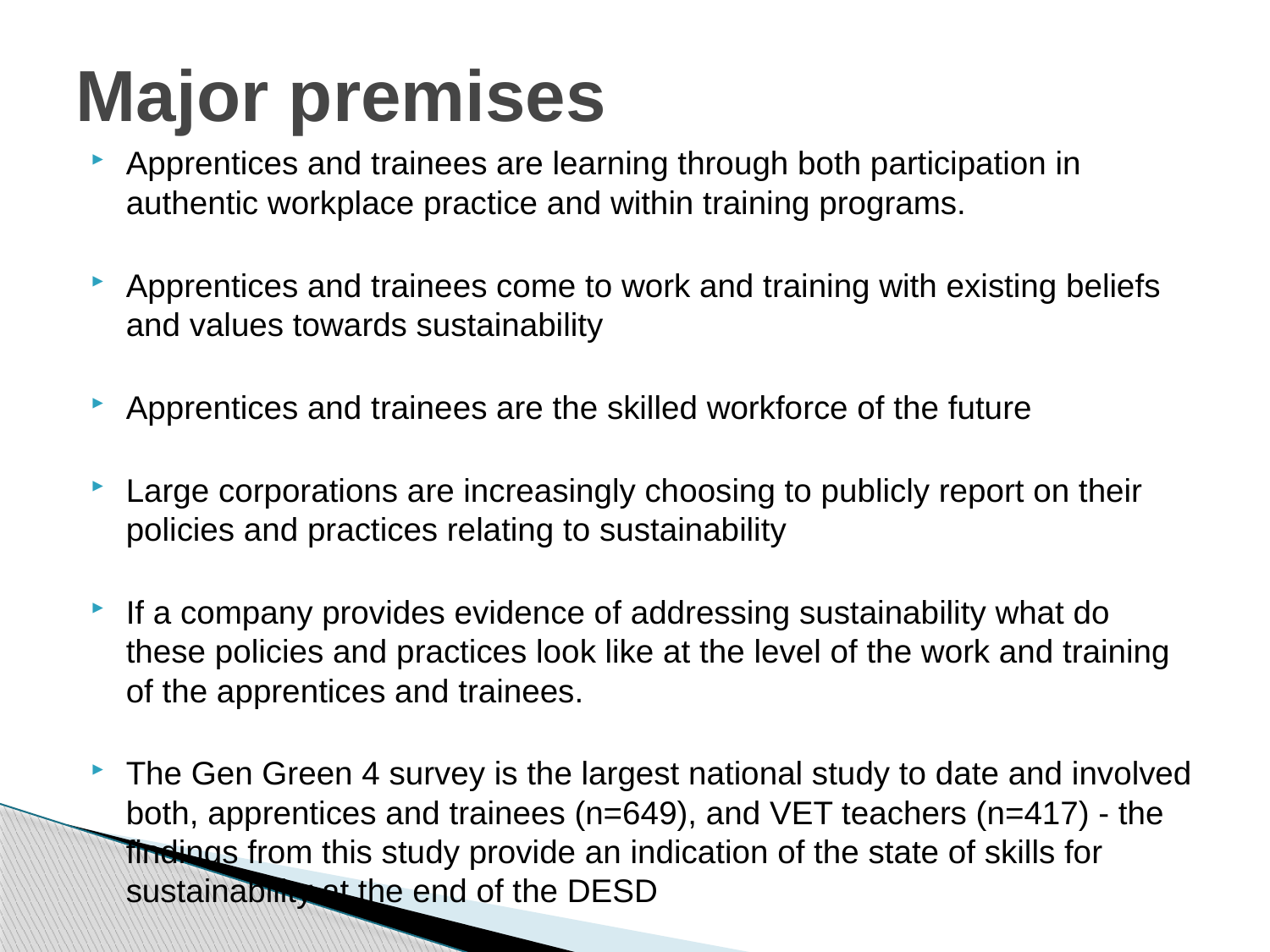

# Major premises
Apprentices and trainees are learning through both participation in authentic workplace practice and within training programs.

Apprentices and trainees come to work and training with existing beliefs and values towards sustainability

Apprentices and trainees are the skilled workforce of the future

Large corporations are increasingly choosing to publicly report on their policies and practices relating to sustainability

If a company provides evidence of addressing sustainability what do these policies and practices look like at the level of the work and training of the apprentices and trainees.

The Gen Green 4 survey is the largest national study to date and involved both, apprentices and trainees (n=649), and VET teachers (n=417) - the findings from this study provide an indication of the state of skills for sustainability at the end of the DESD